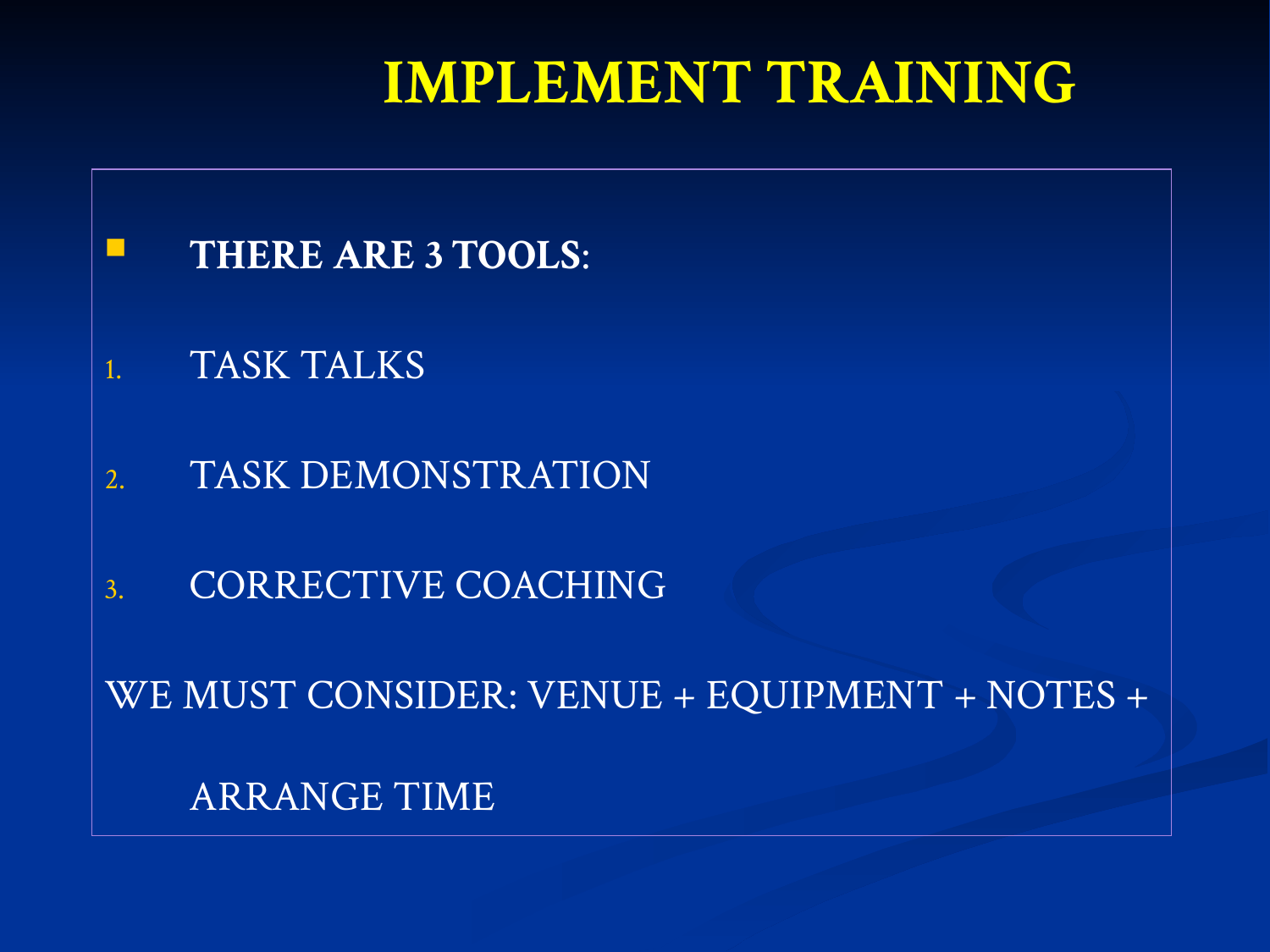

# IMPLEMENT TRAINING
THERE ARE 3 TOOLS:
TASK TALKS
TASK DEMONSTRATION
CORRECTIVE COACHING
WE MUST CONSIDER: VENUE + EQUIPMENT + NOTES + ARRANGE TIME